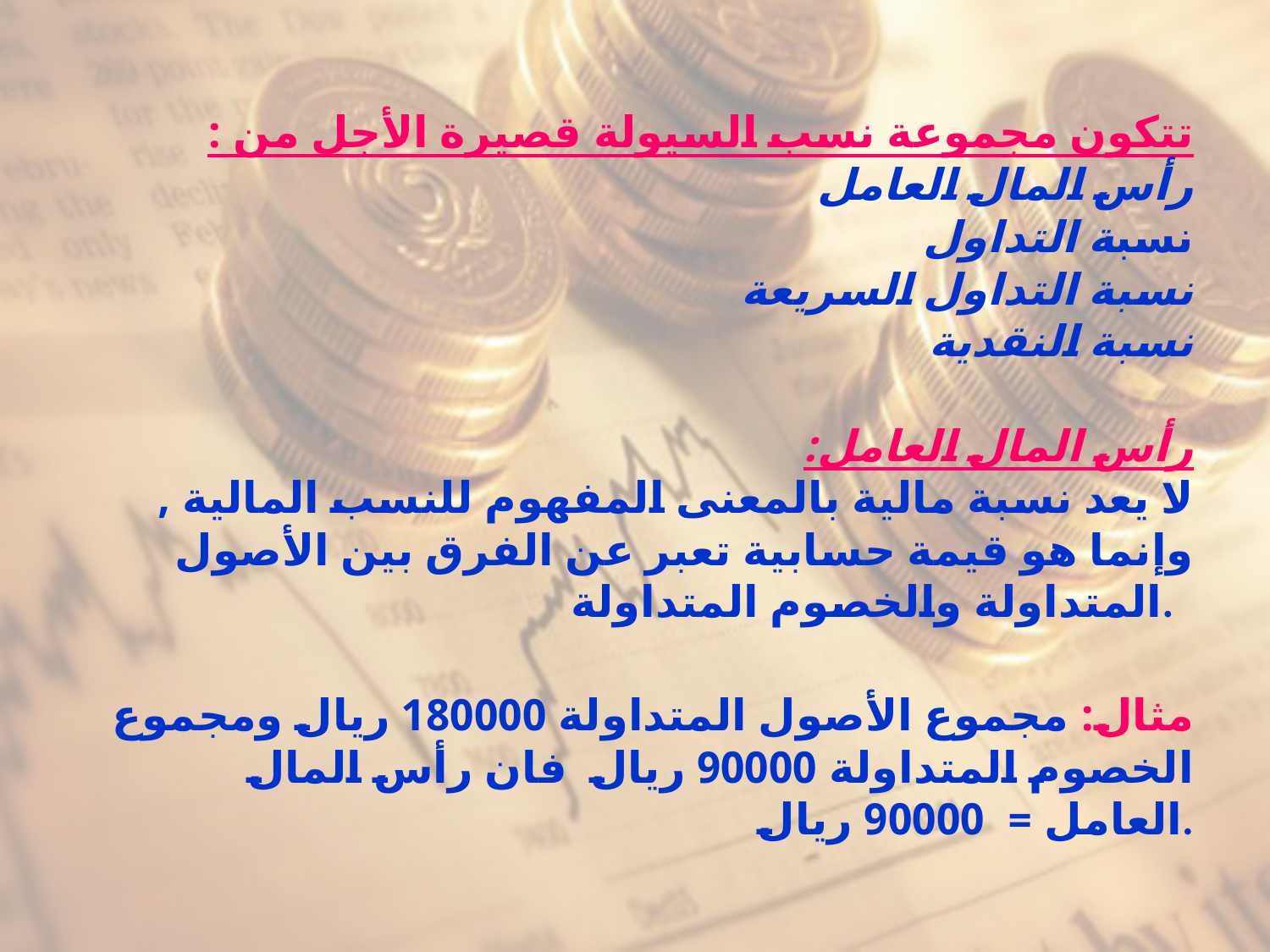

تتكون مجموعة نسب السيولة قصيرة الأجل من :
رأس المال العامل
نسبة التداول
نسبة التداول السريعة
نسبة النقدية
رأس المال العامل:
لا يعد نسبة مالية بالمعنى المفهوم للنسب المالية , وإنما هو قيمة حسابية تعبر عن الفرق بين الأصول المتداولة والخصوم المتداولة.
مثال: مجموع الأصول المتداولة 180000 ريال ومجموع الخصوم المتداولة 90000 ريال  فان رأس المال العامل =  90000 ريال.